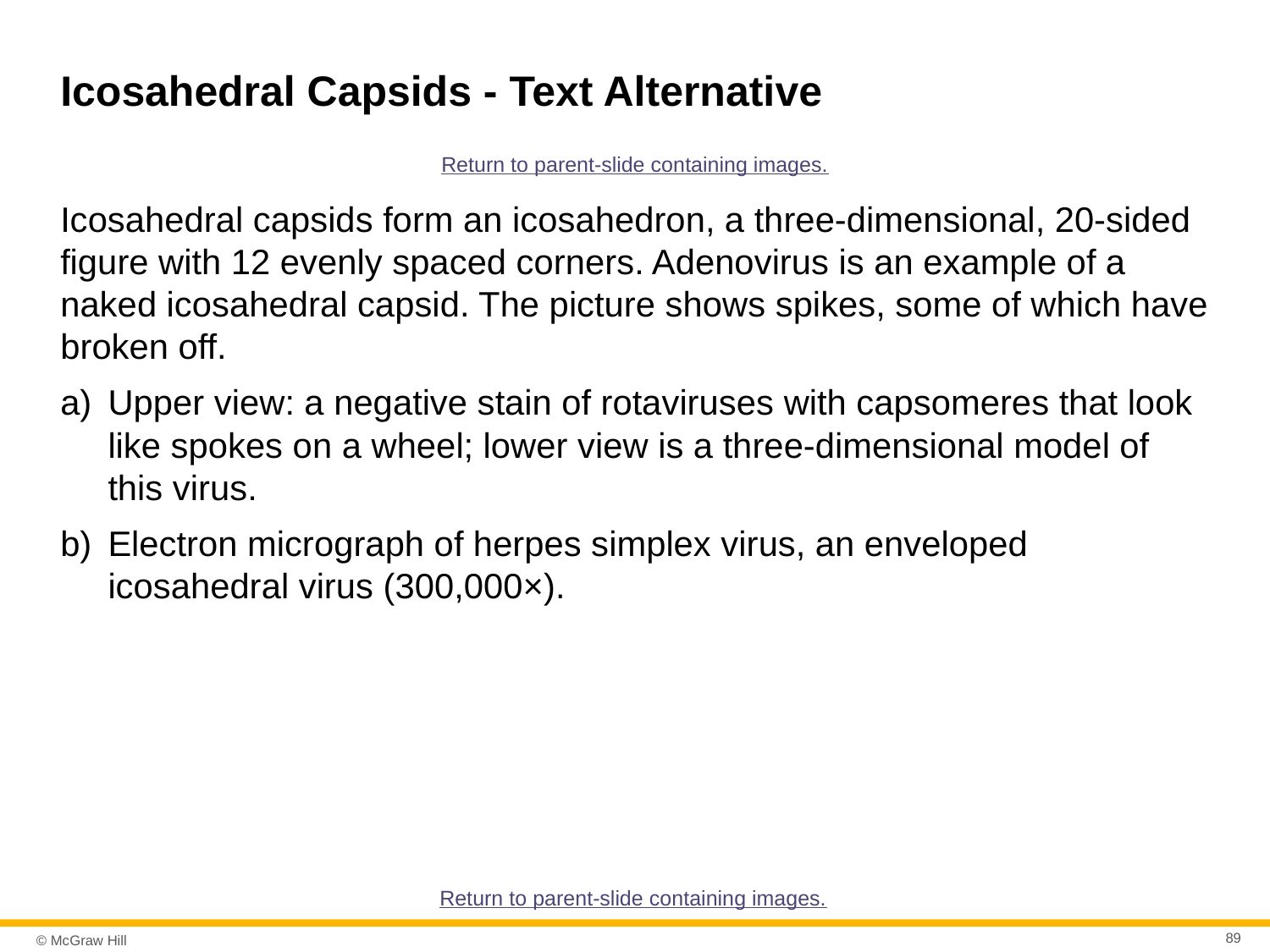

# Icosahedral Capsids - Text Alternative
Return to parent-slide containing images.
Icosahedral capsids form an icosahedron, a three-dimensional, 20-sided figure with 12 evenly spaced corners. Adenovirus is an example of a naked icosahedral capsid. The picture shows spikes, some of which have broken off.
Upper view: a negative stain of rotaviruses with capsomeres that look like spokes on a wheel; lower view is a three-dimensional model of this virus.
Electron micrograph of herpes simplex virus, an enveloped icosahedral virus (300,000×).
Return to parent-slide containing images.